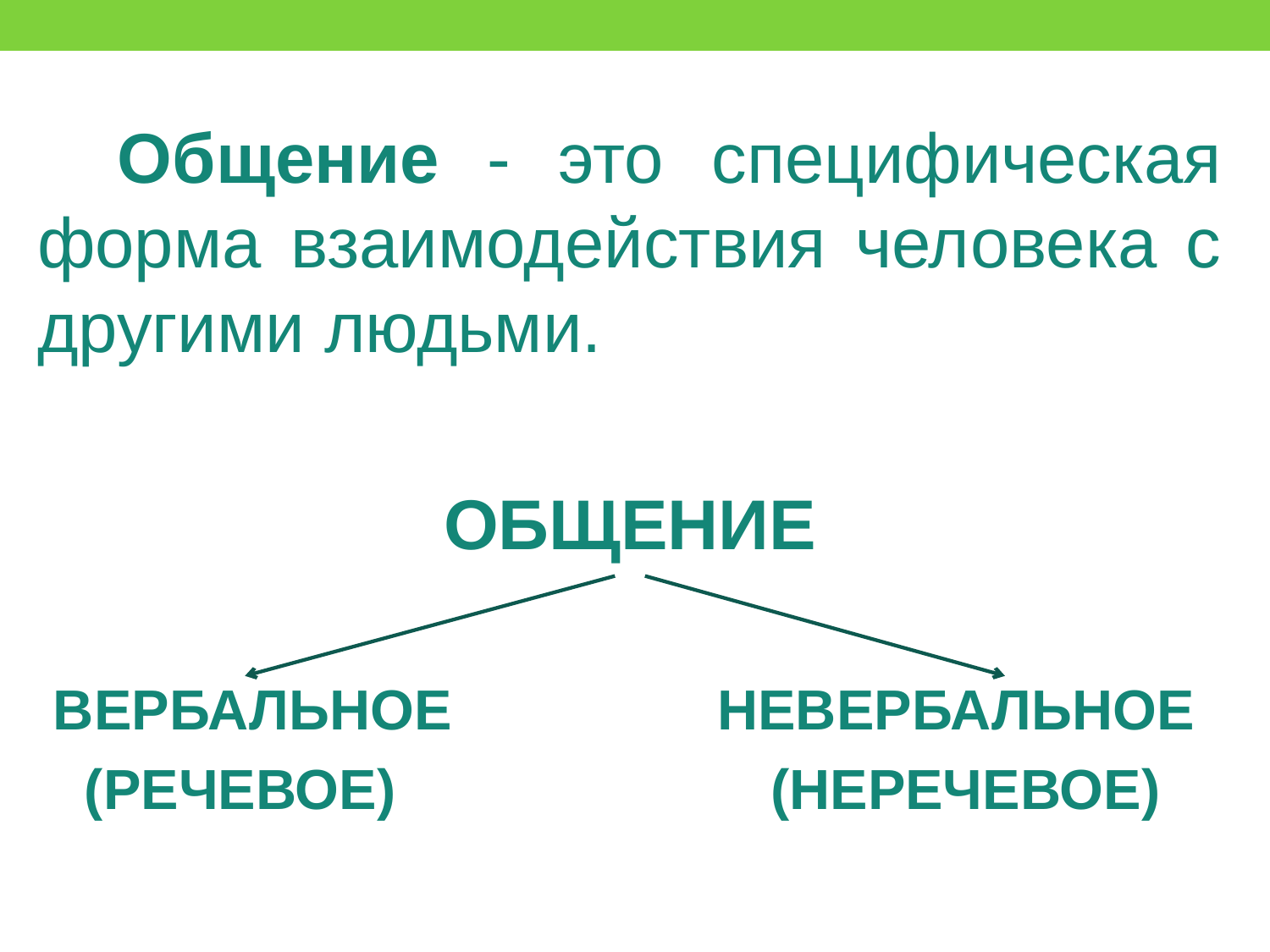

Общение - это специфическая форма взаимодействия человека с другими людьми.

ОБЩЕНИЕ

 ВЕРБАЛЬНОЕ                 НЕВЕРБАЛЬНОЕ
   (РЕЧЕВОЕ)                        (НЕРЕЧЕВОЕ)